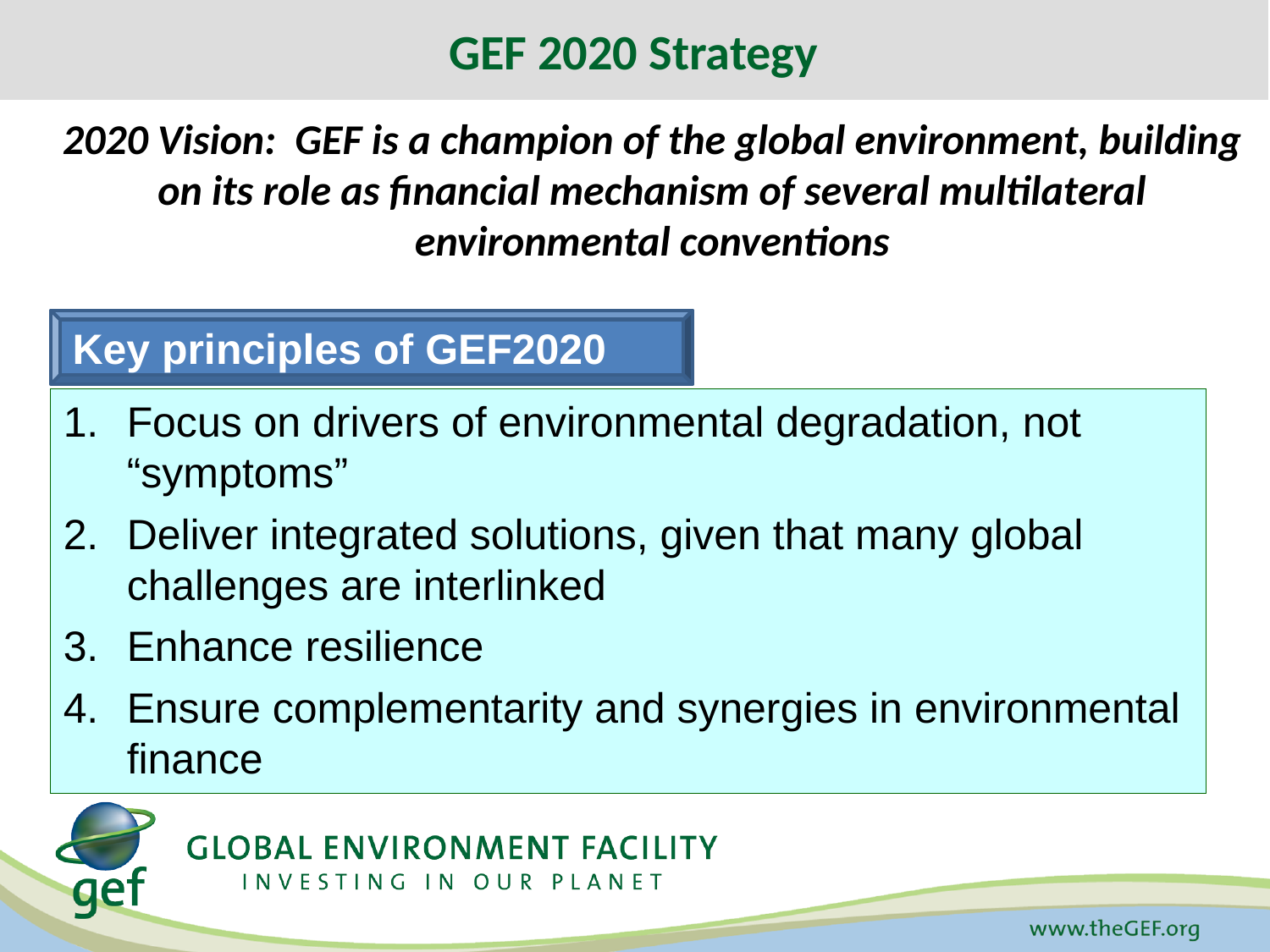

GEF 2020 Strategy
2020 Vision:  GEF is a champion of the global environment, building on its role as financial mechanism of several multilateral environmental conventions
Key principles of GEF2020
Focus on drivers of environmental degradation, not “symptoms”
Deliver integrated solutions, given that many global challenges are interlinked
Enhance resilience
Ensure complementarity and synergies in environmental finance